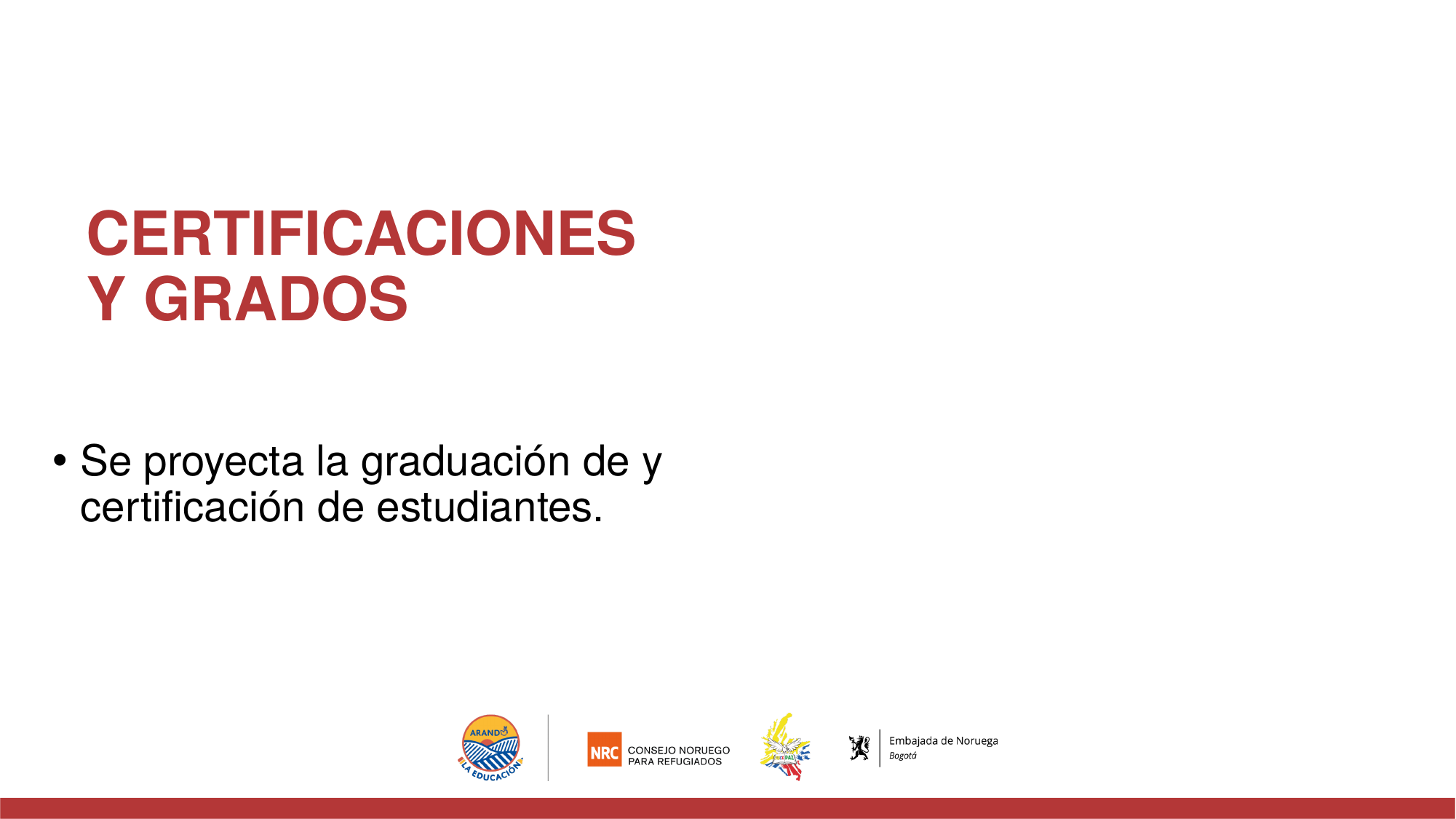

# CERTIFICACIONES Y GRADOS

Se proyecta la graduación de y certificación de estudiantes.